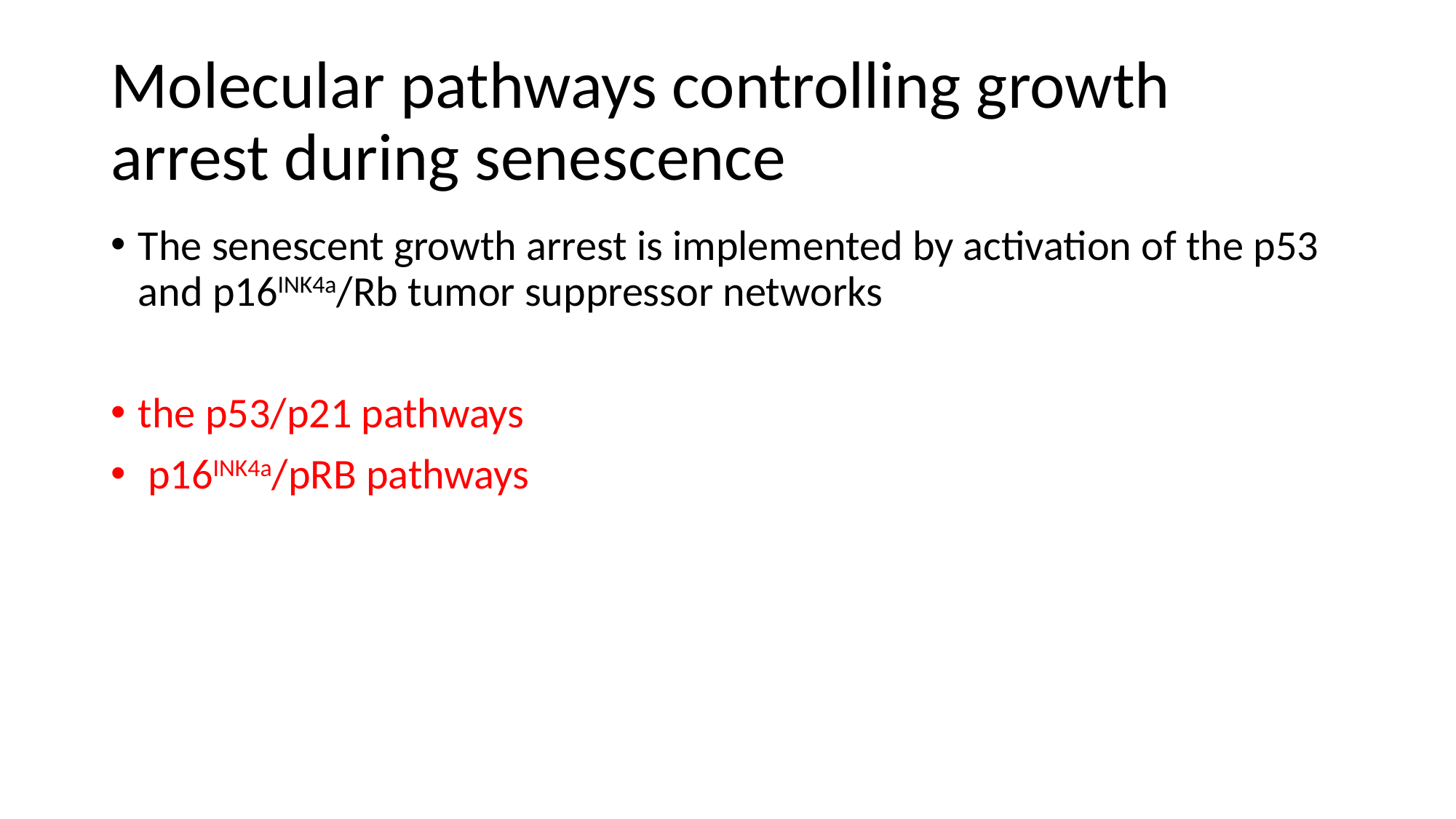

# Molecular pathways controlling growth arrest during senescence
The senescent growth arrest is implemented by activation of the p53 and p16INK4a/Rb tumor suppressor networks

the p53/p21 pathways
 p16INK4a/pRB pathways